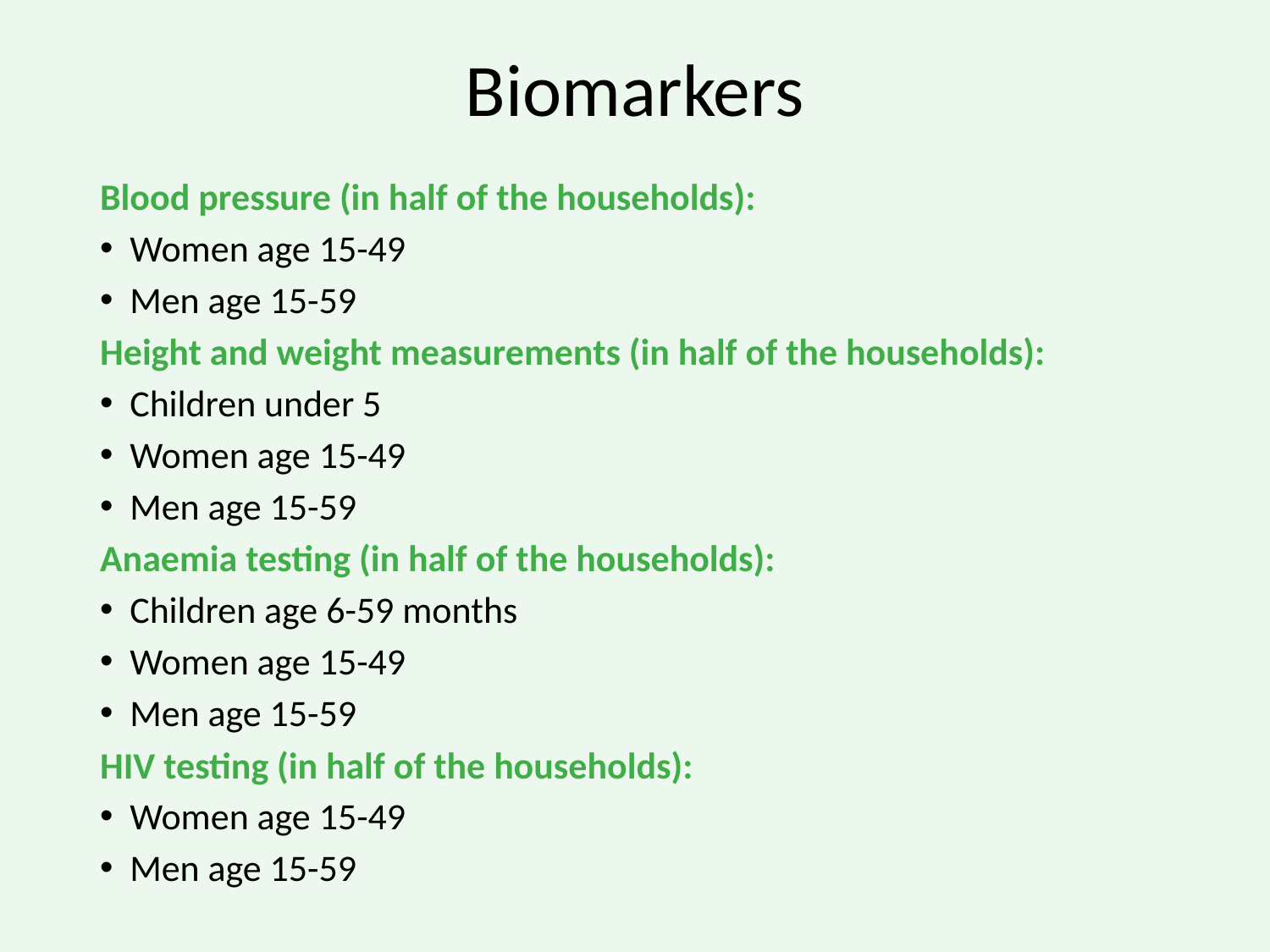

# Biomarkers
Blood pressure (in half of the households):
Women age 15-49
Men age 15-59
Height and weight measurements (in half of the households):
Children under 5
Women age 15-49
Men age 15-59
Anaemia testing (in half of the households):
Children age 6-59 months
Women age 15-49
Men age 15-59
HIV testing (in half of the households):
Women age 15-49
Men age 15-59